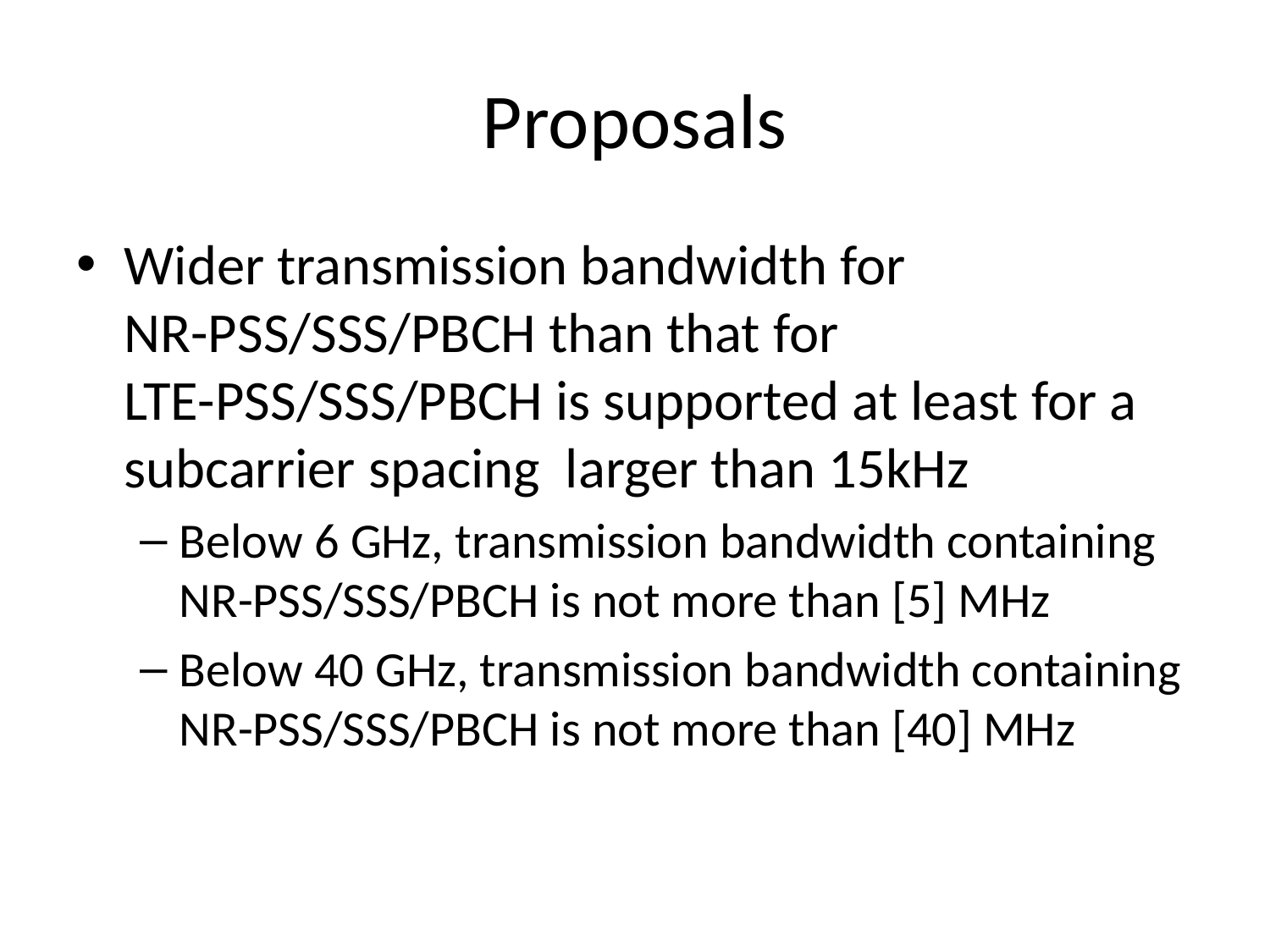

# Proposals
Wider transmission bandwidth for NR-PSS/SSS/PBCH than that for LTE-PSS/SSS/PBCH is supported at least for a subcarrier spacing  larger than 15kHz
Below 6 GHz, transmission bandwidth containing NR-PSS/SSS/PBCH is not more than [5] MHz
Below 40 GHz, transmission bandwidth containing NR-PSS/SSS/PBCH is not more than [40] MHz